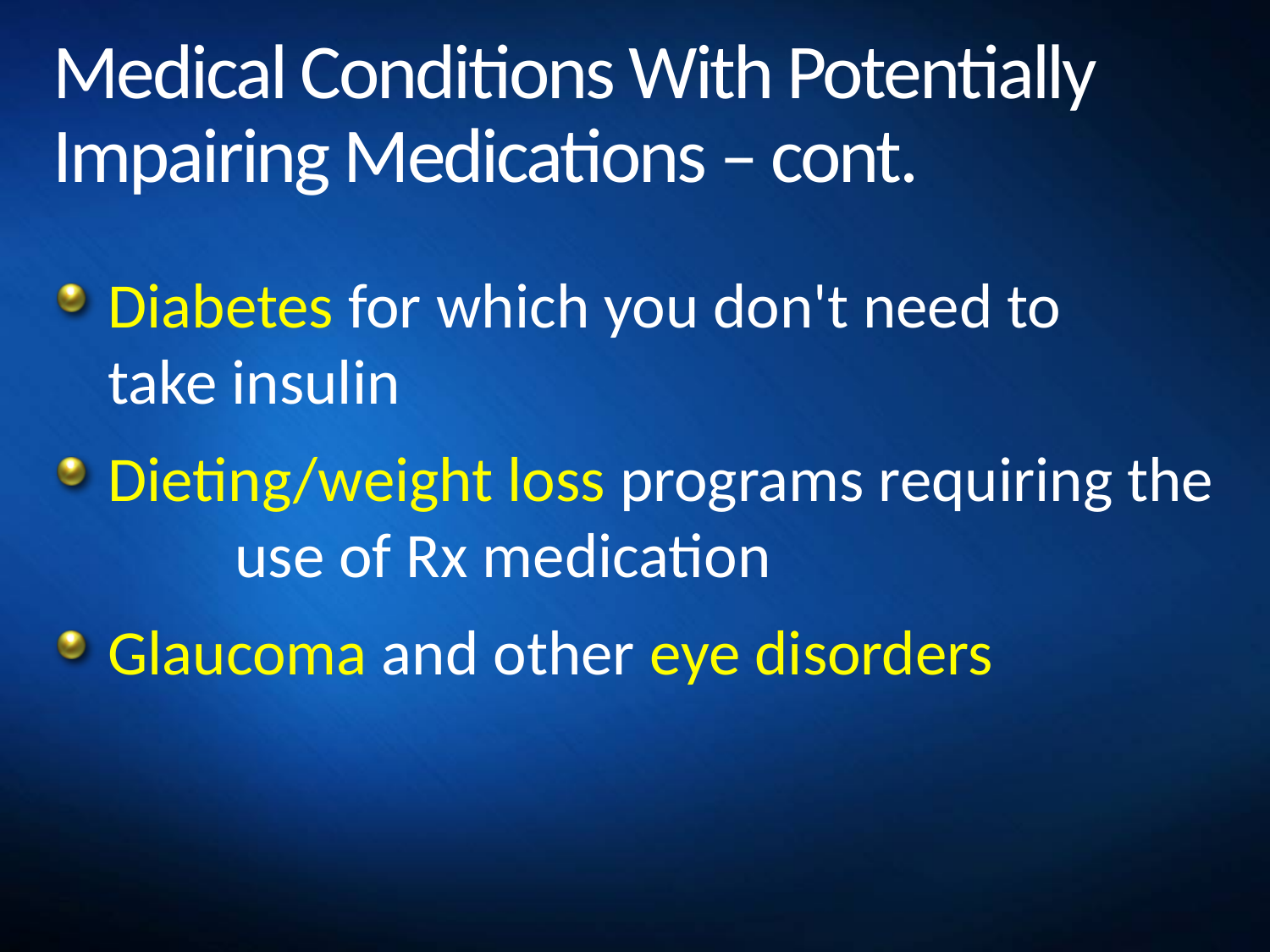

# Medical Conditions With Potentially Impairing Medications – cont.
Diabetes for which you don't need to 	take insulin
Dieting/weight loss programs requiring the 	use of Rx medication
Glaucoma and other eye disorders